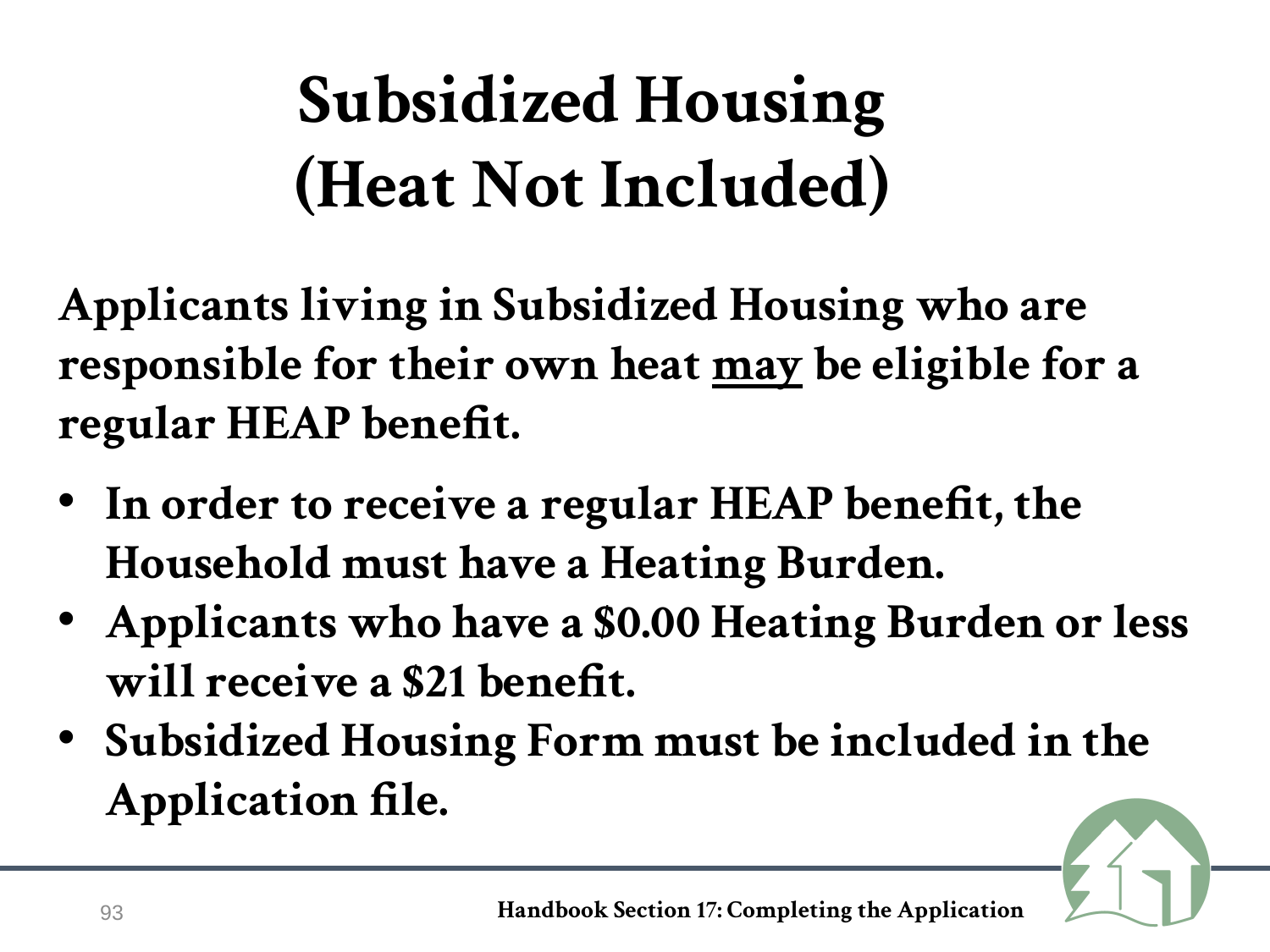

Subsidized Housing
(Heat Not Included)
Applicants living in Subsidized Housing who are responsible for their own heat may be eligible for a regular HEAP benefit.
In order to receive a regular HEAP benefit, the Household must have a Heating Burden.
Applicants who have a $0.00 Heating Burden or less will receive a $21 benefit.
Subsidized Housing Form must be included in the Application file.

93
Handbook Section 17: Completing the Application